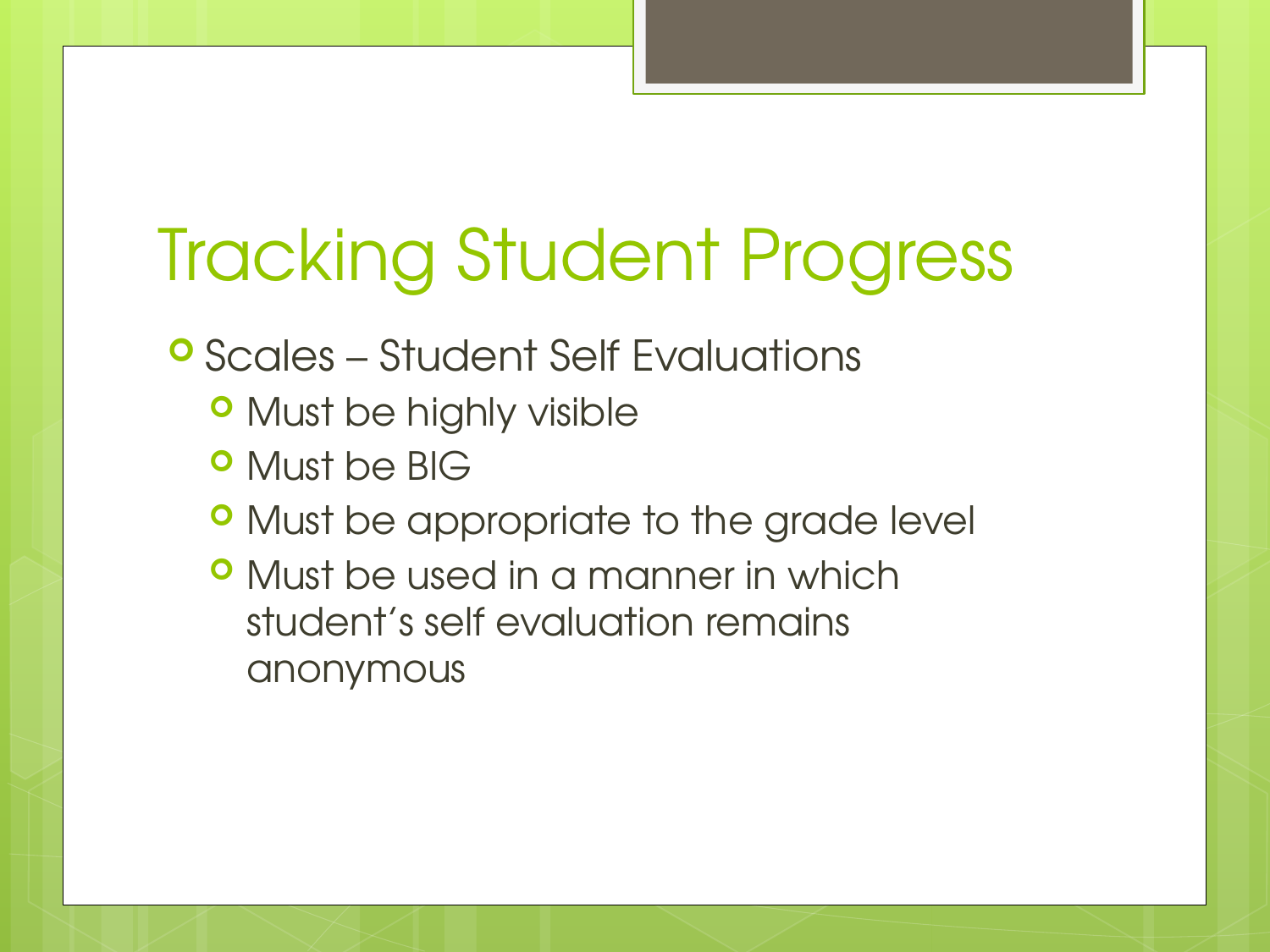

# Tracking Student Progress
Scales – Student Self Evaluations
Must be highly visible
Must be BIG
Must be appropriate to the grade level
Must be used in a manner in which student’s self evaluation remains anonymous